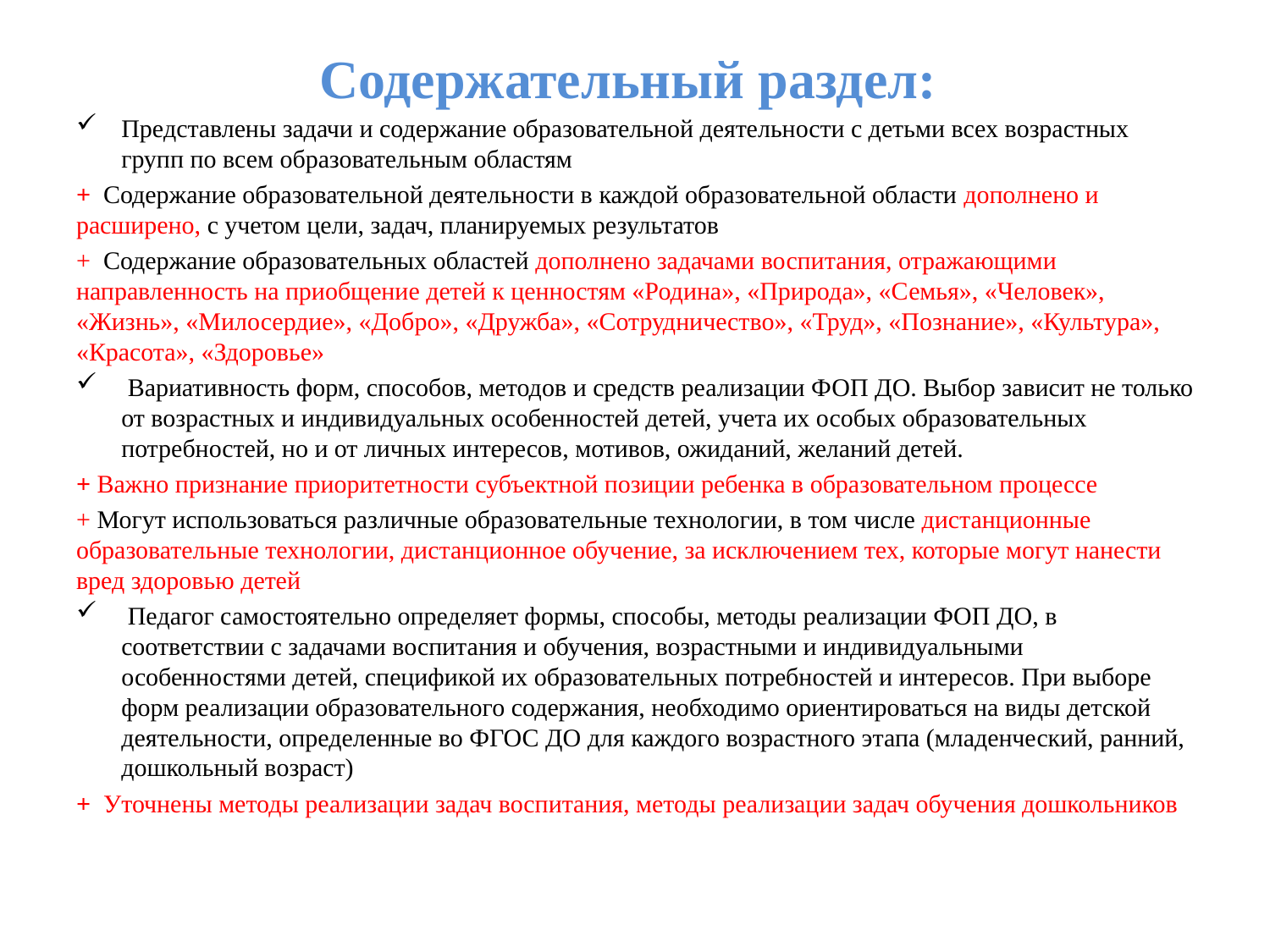

# Содержательный раздел:
Представлены задачи и содержание образовательной деятельности с детьми всех возрастных групп по всем образовательным областям
+  Содержание образовательной деятельности в каждой образовательной области дополнено и расширено, с учетом цели, задач, планируемых результатов
+  Содержание образовательных областей дополнено задачами воспитания, отражающими направленность на приобщение детей к ценностям «Родина», «Природа», «Семья», «Человек», «Жизнь», «Милосердие», «Добро», «Дружба», «Сотрудничество», «Труд», «Познание», «Культура», «Красота», «Здоровье»
 Вариативность форм, способов, методов и средств реализации ФОП ДО. Выбор зависит не только от возрастных и индивидуальных особенностей детей, учета их особых образовательных потребностей, но и от личных интересов, мотивов, ожиданий, желаний детей.
+ Важно признание приоритетности субъектной позиции ребенка в образовательном процессе
+ Могут использоваться различные образовательные технологии, в том числе дистанционные образовательные технологии, дистанционное обучение, за исключением тех, которые могут нанести вред здоровью детей
 Педагог самостоятельно определяет формы, способы, методы реализации ФОП ДО, в соответствии с задачами воспитания и обучения, возрастными и индивидуальными особенностями детей, спецификой их образовательных потребностей и интересов. При выборе форм реализации образовательного содержания, необходимо ориентироваться на виды детской деятельности, определенные во ФГОС ДО для каждого возрастного этапа (младенческий, ранний, дошкольный возраст)
+  Уточнены методы реализации задач воспитания, методы реализации задач обучения дошкольников